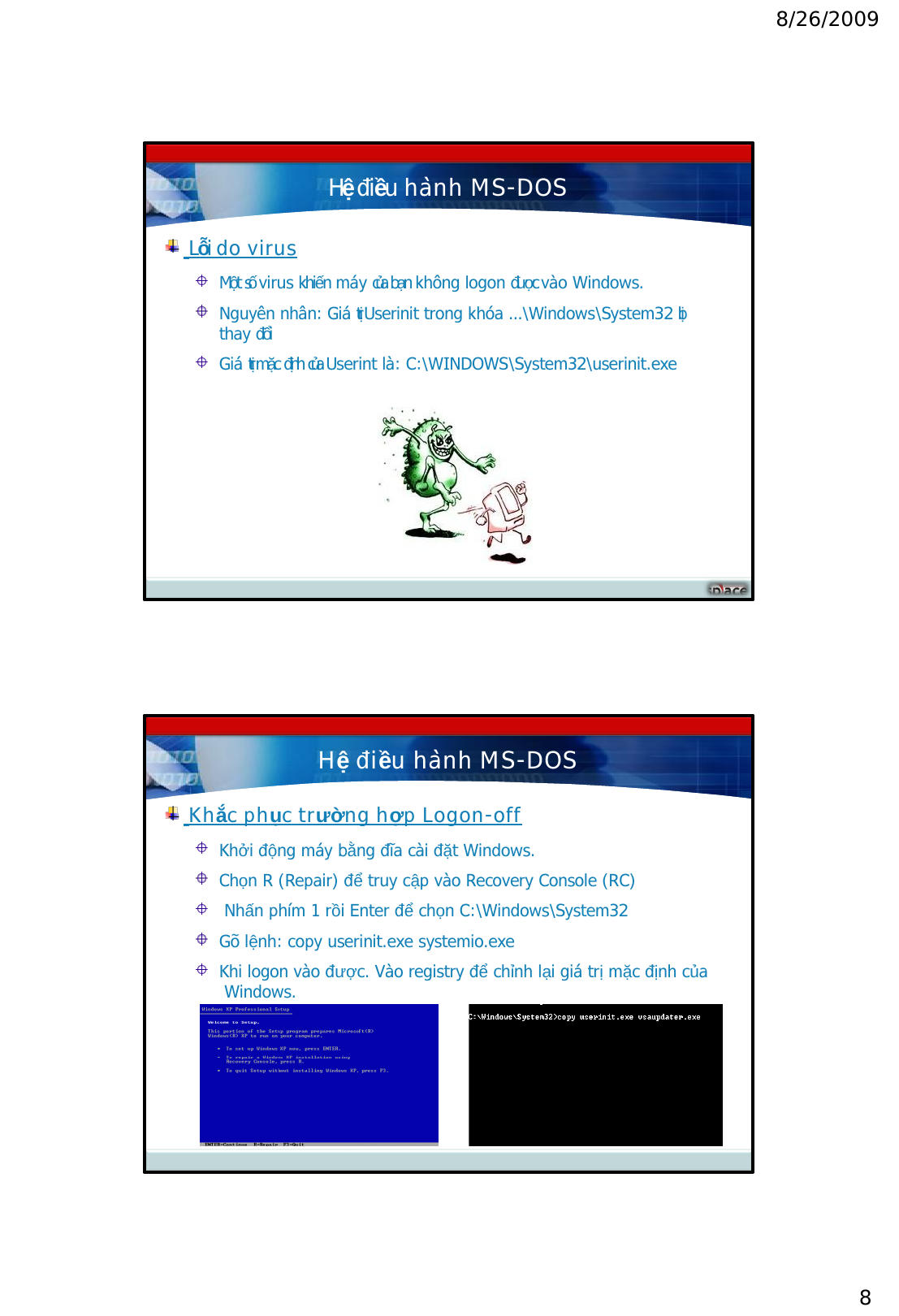

8/26/2009

Hệ điều hành MS-DOS

 Lỗi do virus
Một số virus khiến máy của bạn không logon được vào Windows.
Nguyên nhân: Giá trị Userinit trong khóa …\Windows\System32 bị  thay đổi
Giá trị mặc định của Userint là: C:\WINDOWS\System32\userinit.exe

Hệ điều hành MS-DOS

 Khắc phục trường hợp Logon-off
Khởi động máy bằng đĩa cài đặt Windows.
Chọn R (Repair) để truy cập vào Recovery Console (RC)  Nhấn phím 1 rồi Enter để chọn C:\Windows\System32  Gõ lệnh: copy userinit.exe systemio.exe
Khi logon vào được. Vào registry để chỉnh lại giá trị mặc định của  Windows.

8